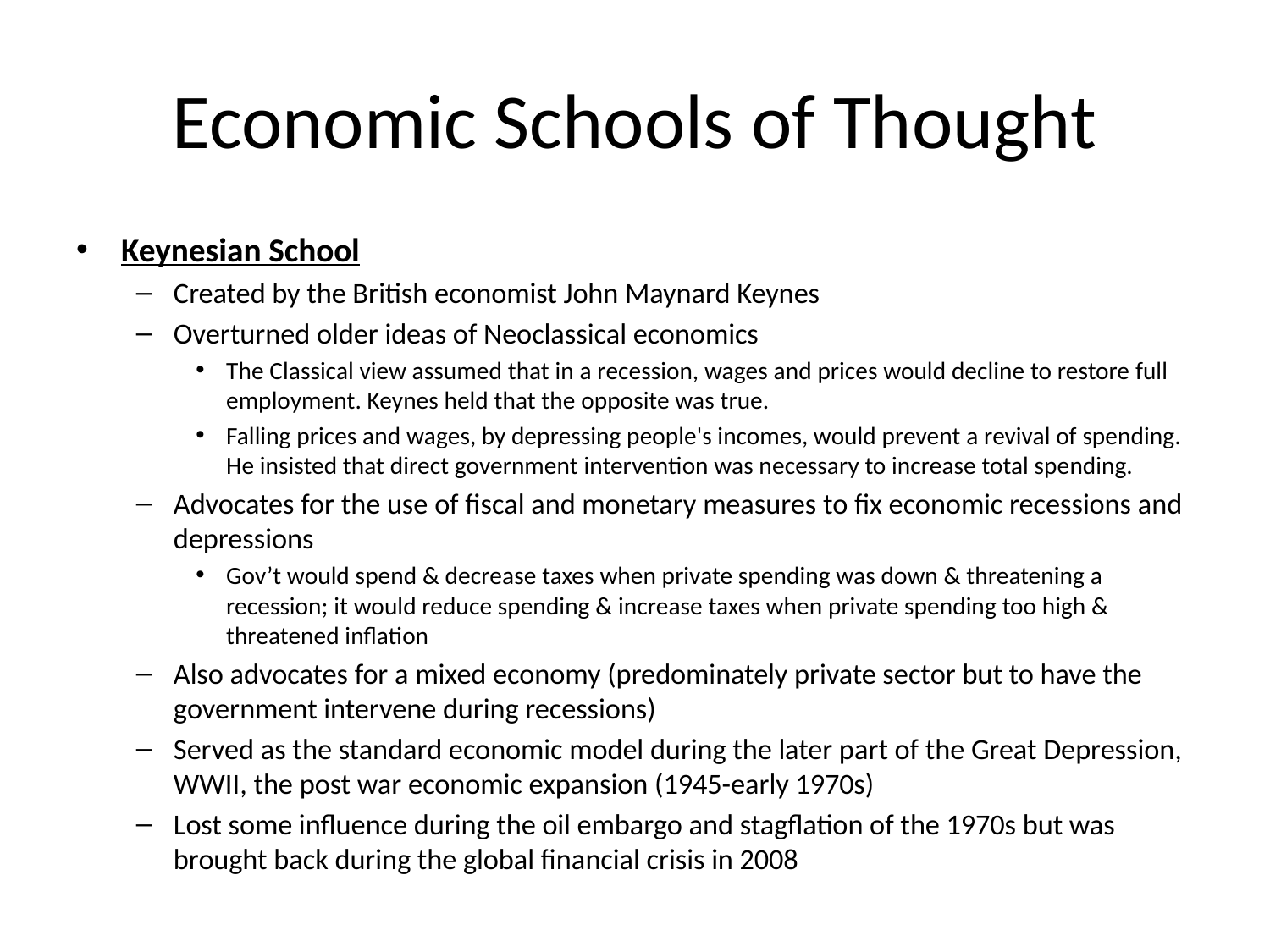

# Economic Schools of Thought
Keynesian School
Created by the British economist John Maynard Keynes
Overturned older ideas of Neoclassical economics
The Classical view assumed that in a recession, wages and prices would decline to restore full employment. Keynes held that the opposite was true.
Falling prices and wages, by depressing people's incomes, would prevent a revival of spending. He insisted that direct government intervention was necessary to increase total spending.
Advocates for the use of fiscal and monetary measures to fix economic recessions and depressions
Gov’t would spend & decrease taxes when private spending was down & threatening a recession; it would reduce spending & increase taxes when private spending too high & threatened inflation
Also advocates for a mixed economy (predominately private sector but to have the government intervene during recessions)
Served as the standard economic model during the later part of the Great Depression, WWII, the post war economic expansion (1945-early 1970s)
Lost some influence during the oil embargo and stagflation of the 1970s but was brought back during the global financial crisis in 2008